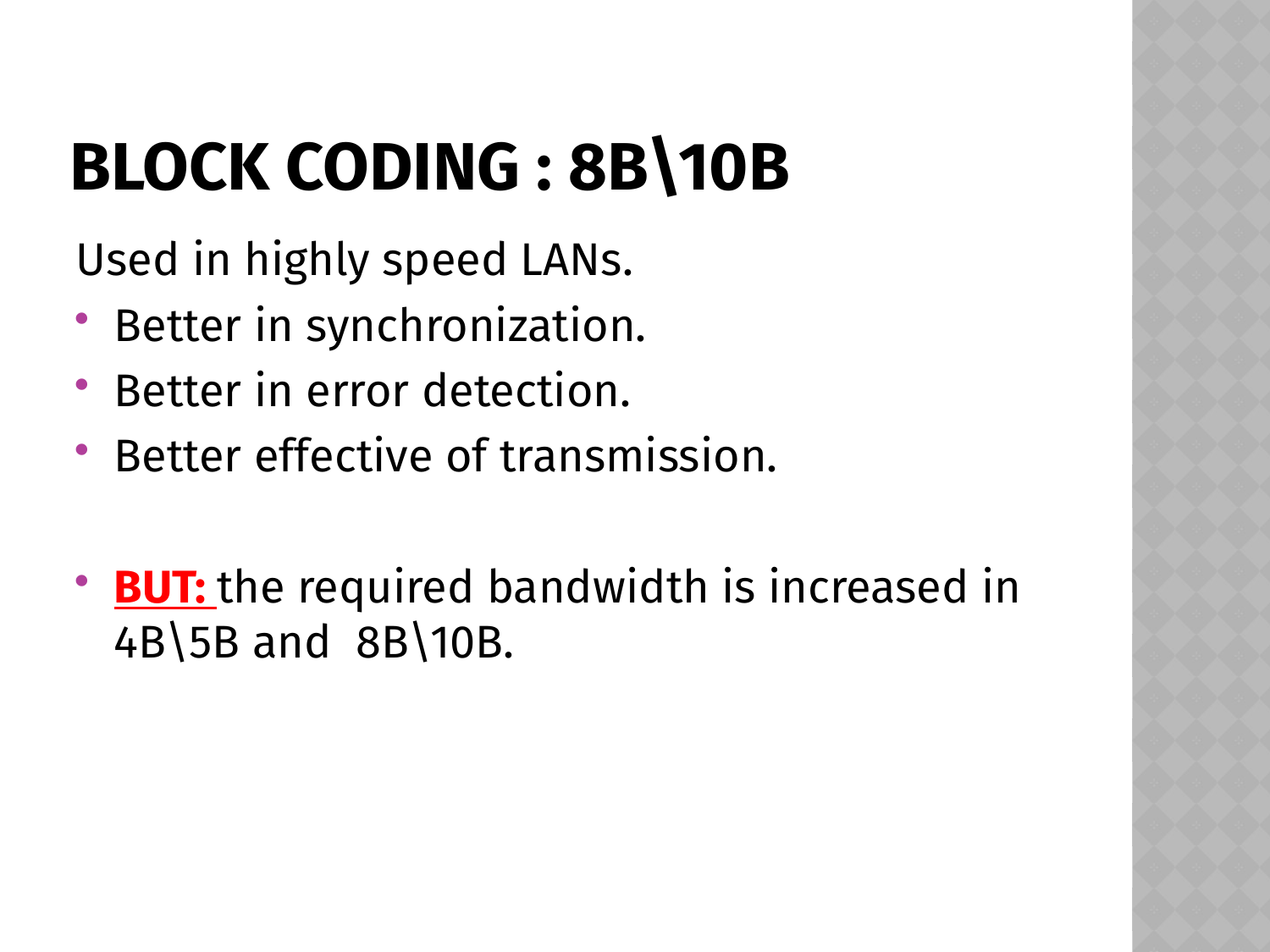

# Block coding : 8B\10B
Used in highly speed LANs.
Better in synchronization.
Better in error detection.
Better effective of transmission.

BUT: the required bandwidth is increased in 4B\5B and  8B\10B.